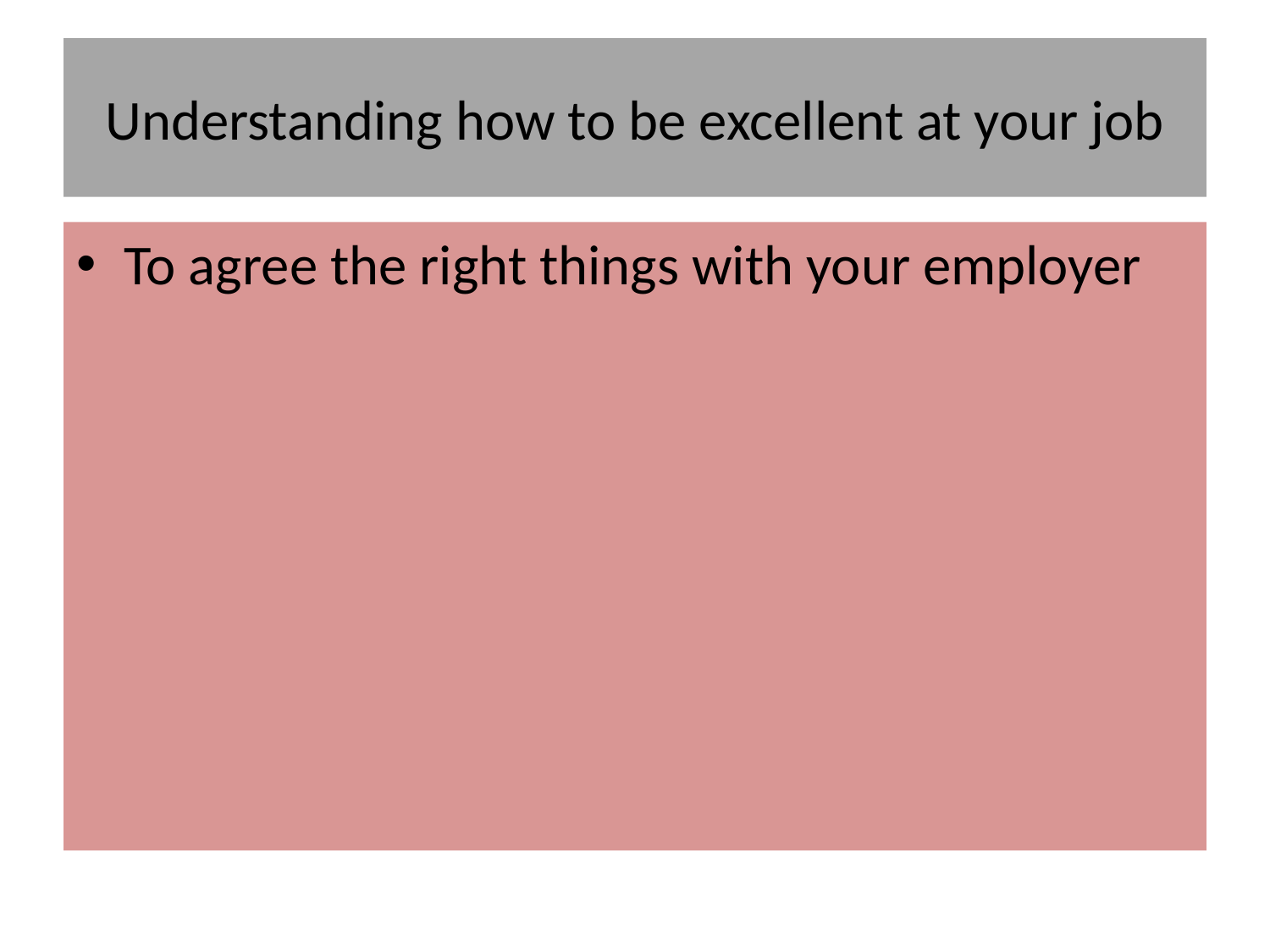

# Understanding how to be excellent at your job
To agree the right things with your employer